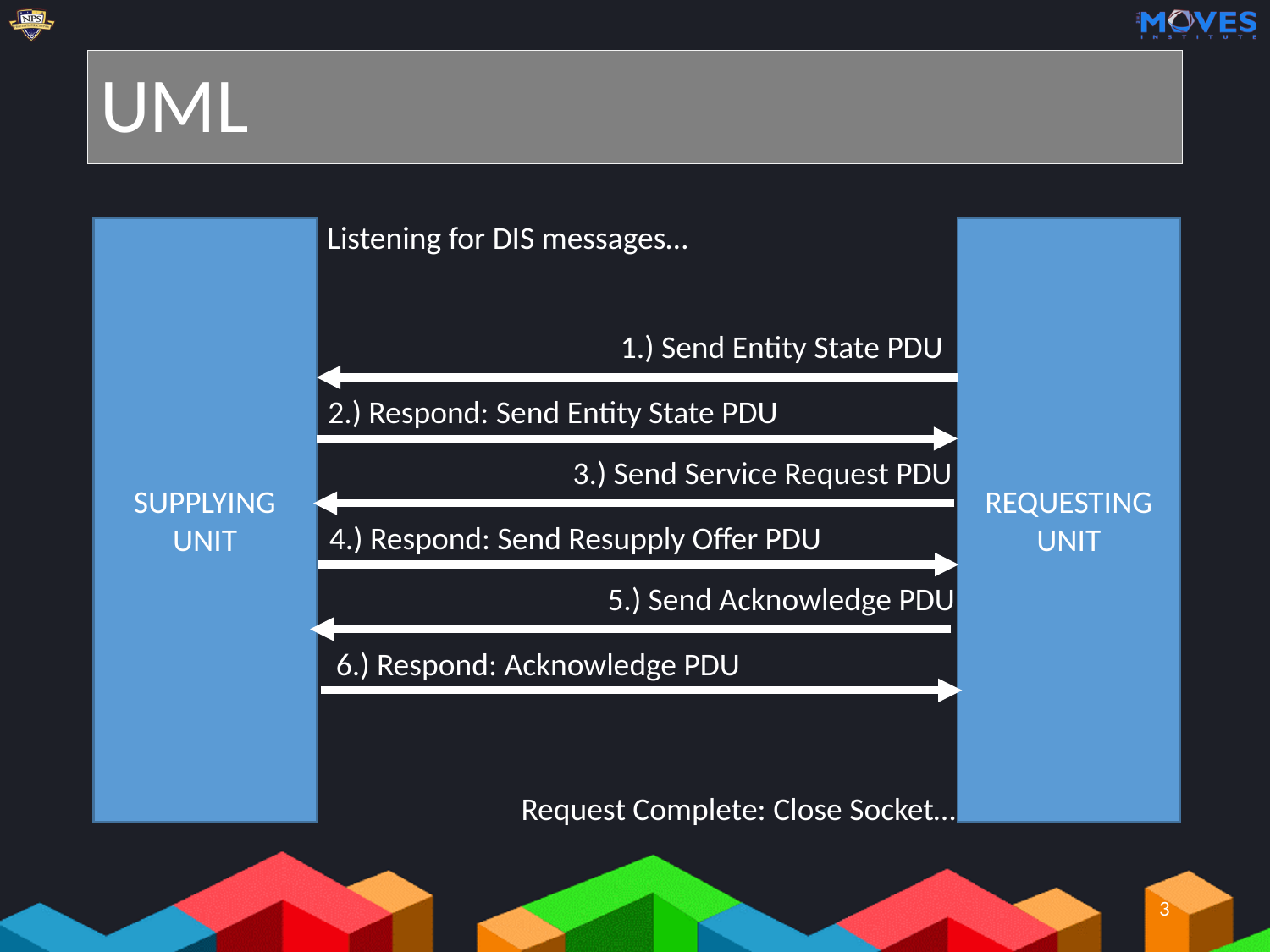

# UML
Listening for DIS messages…
SUPPLYING UNIT
REQUESTING UNIT
1.) Send Entity State PDU
2.) Respond: Send Entity State PDU
3.) Send Service Request PDU
4.) Respond: Send Resupply Offer PDU
5.) Send Acknowledge PDU
6.) Respond: Acknowledge PDU
Request Complete: Close Socket…
3